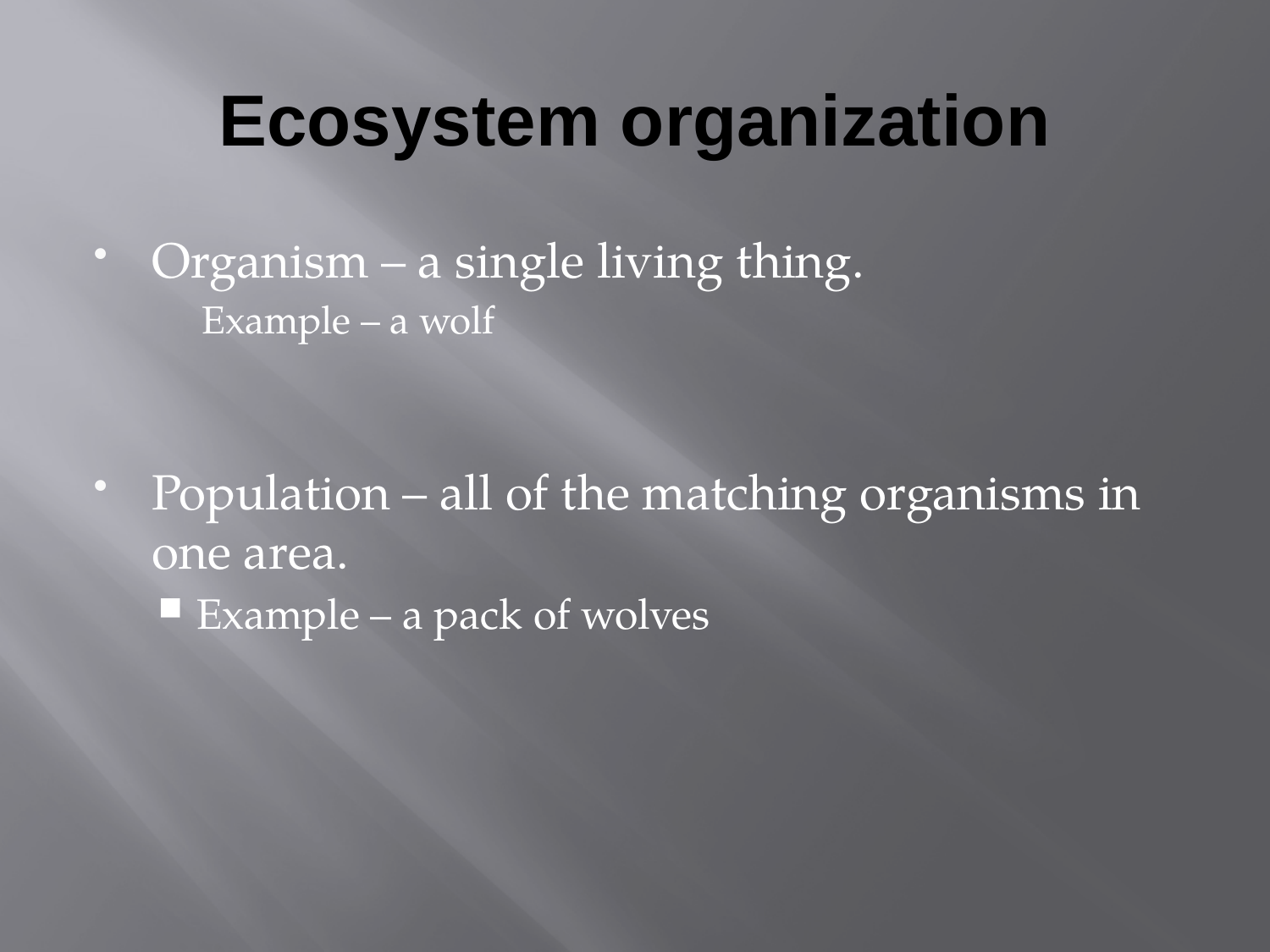

# Ecosystem organization
Organism – a single living thing.
Example – a wolf

Population – all of the matching organisms in one area.
Example – a pack of wolves